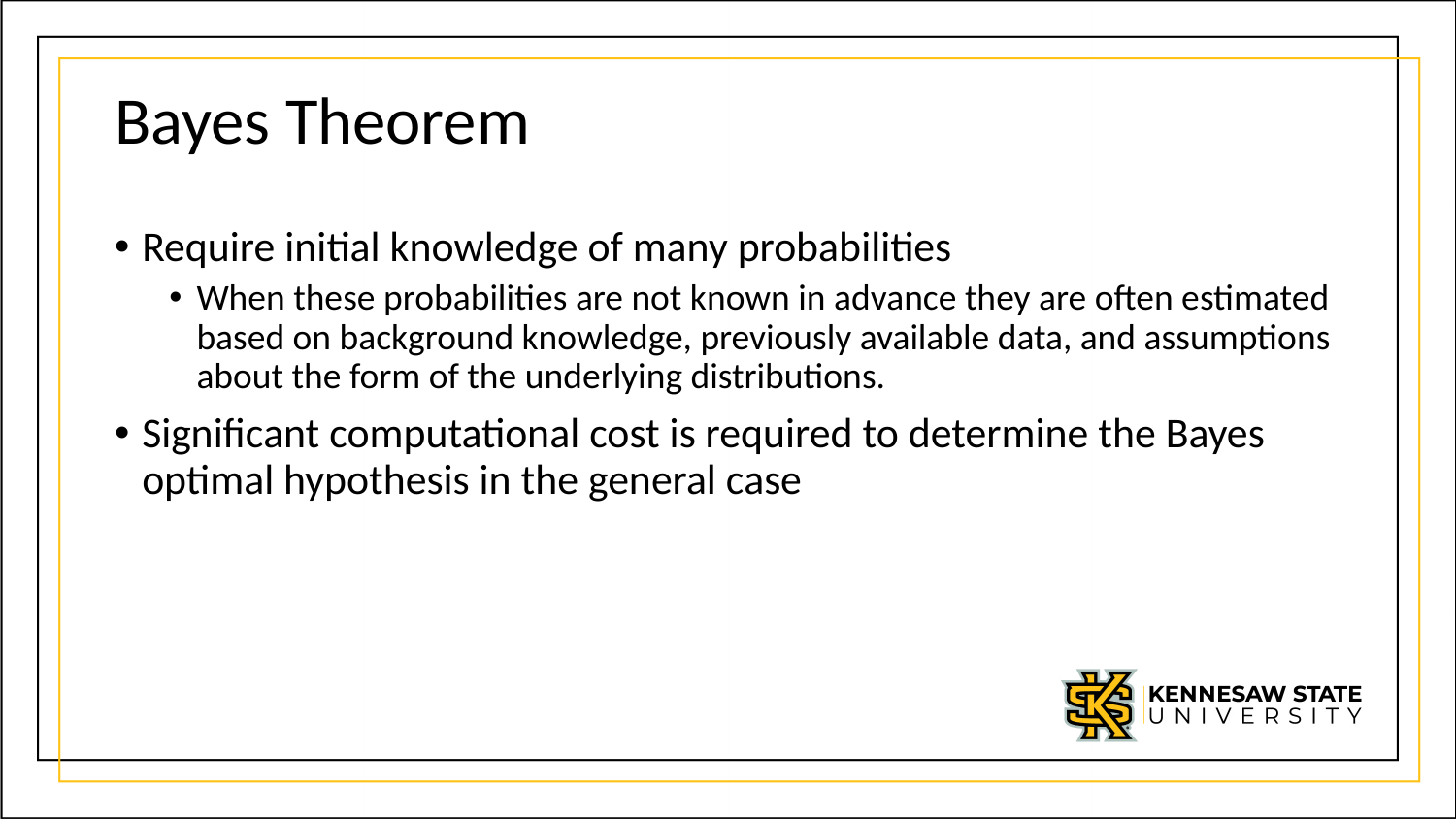

# Bayes Theorem
Require initial knowledge of many probabilities
When these probabilities are not known in advance they are often estimated based on background knowledge, previously available data, and assumptions about the form of the underlying distributions.
Significant computational cost is required to determine the Bayes optimal hypothesis in the general case